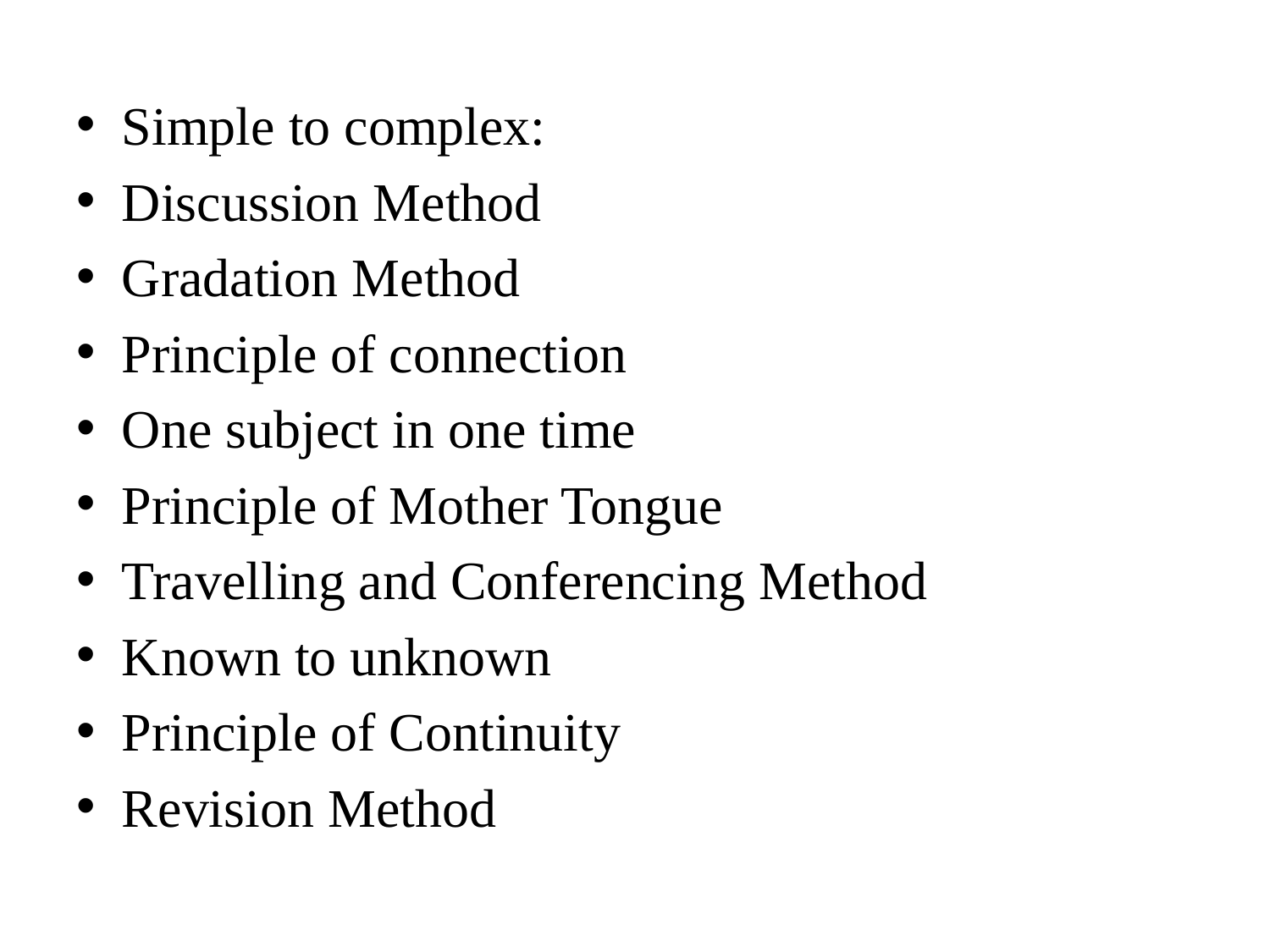

#
Simple to complex:
Discussion Method
Gradation Method
Principle of connection
One subject in one time
Principle of Mother Tongue
Travelling and Conferencing Method
Known to unknown
Principle of Continuity
Revision Method